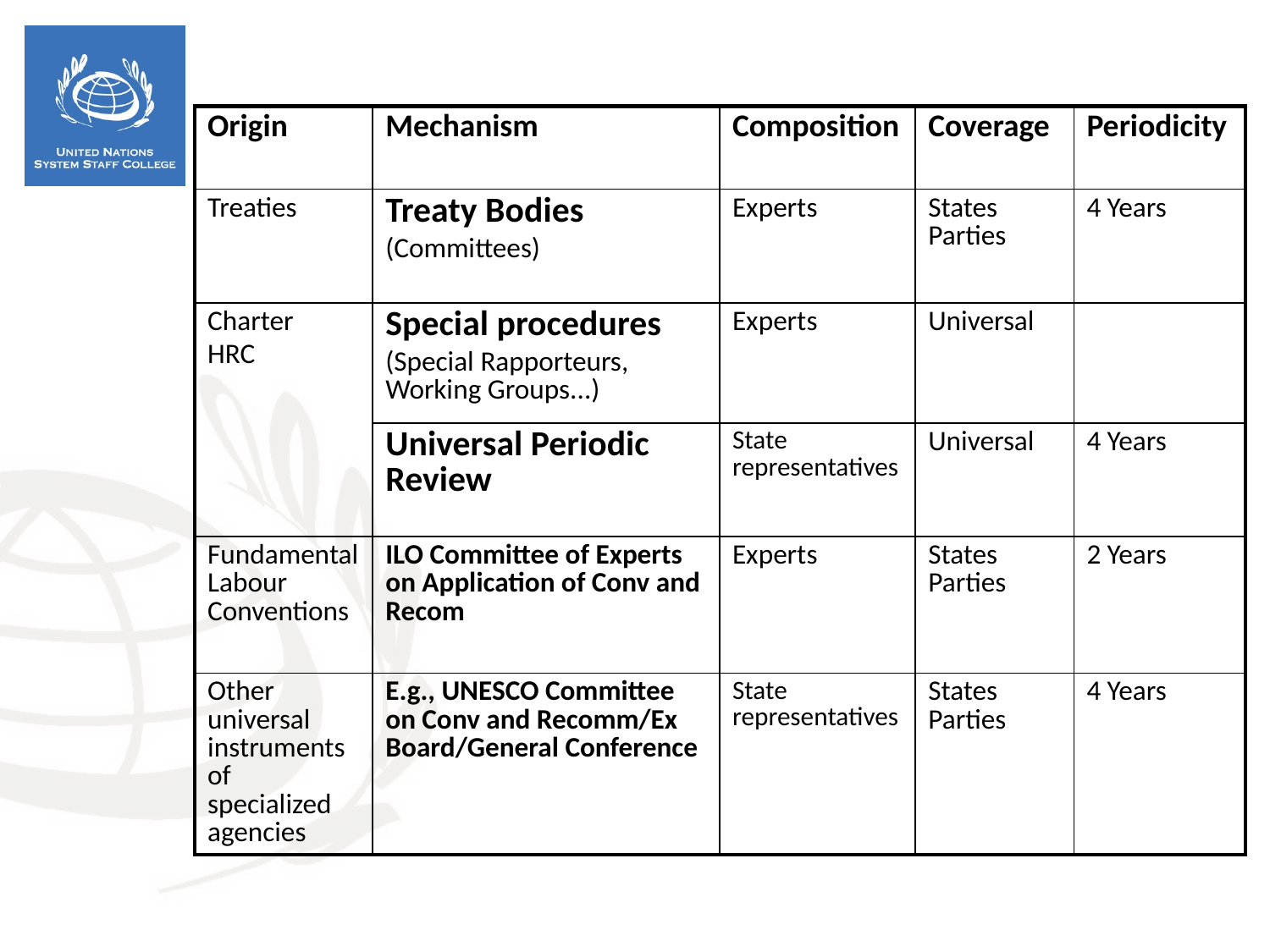

| Origin | Mechanism | Composition | Coverage | Periodicity |
| --- | --- | --- | --- | --- |
| Treaties | Treaty Bodies (Committees) | Experts | States Parties | 4 Years |
| Charter HRC | Special procedures (Special Rapporteurs, Working Groups...) | Experts | Universal |  |
|  | Universal Periodic Review | State representatives | Universal | 4 Years |
| Fundamental Labour Conventions | ILO Committee of Experts on Application of Conv and Recom | Experts | States Parties | 2 Years |
| Other universal instruments of specialized agencies | E.g., UNESCO Committee on Conv and Recomm/Ex Board/General Conference | State representatives | States Parties | 4 Years |